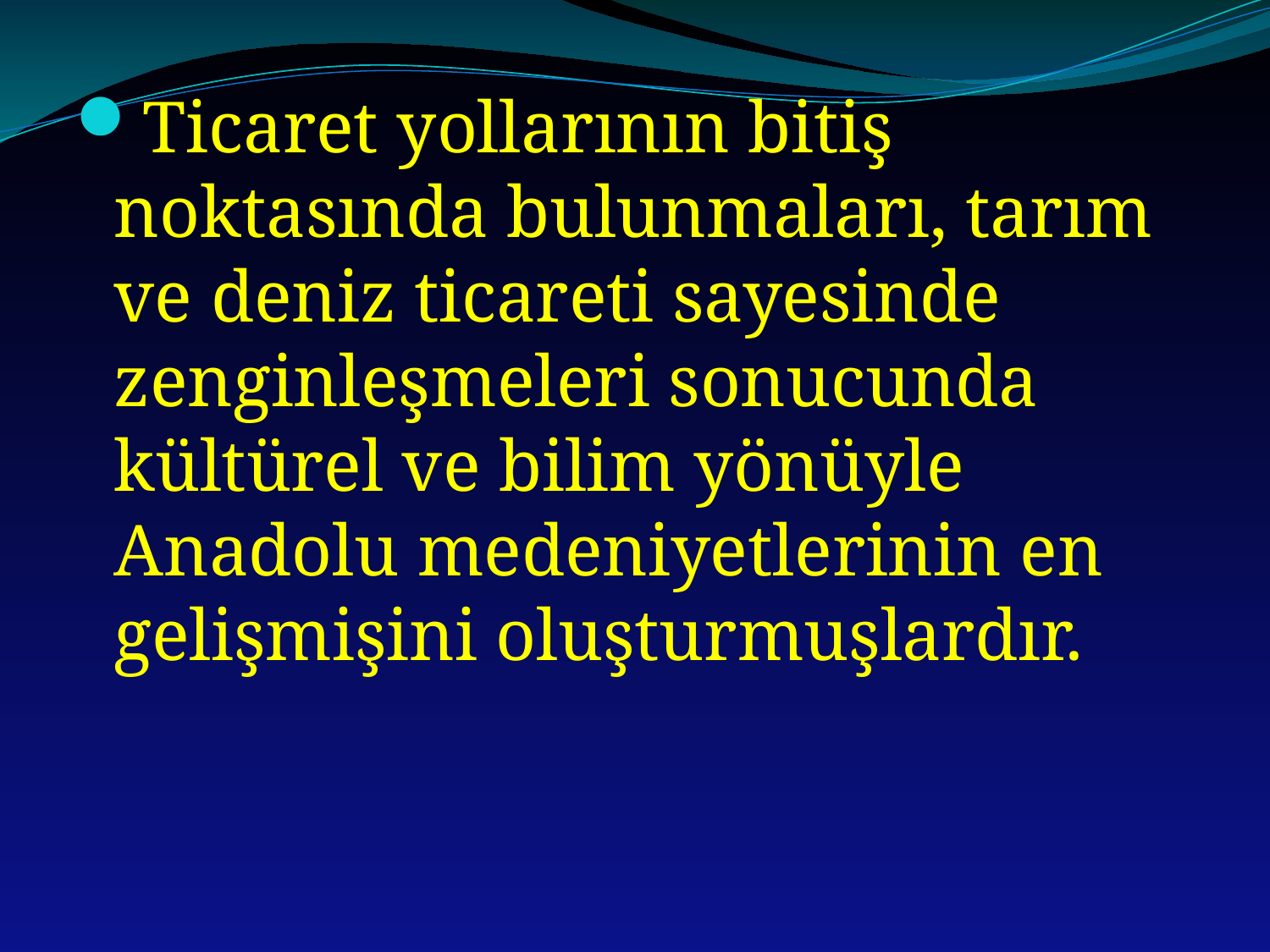

Ticaret yollarının bitiş noktasında bulunmaları, tarım ve deniz ticareti sayesinde zenginleş­meleri sonucunda kültürel ve bilim yönüyle Anadolu medeniyetlerinin en gelişmişini oluştur­muşlardır.